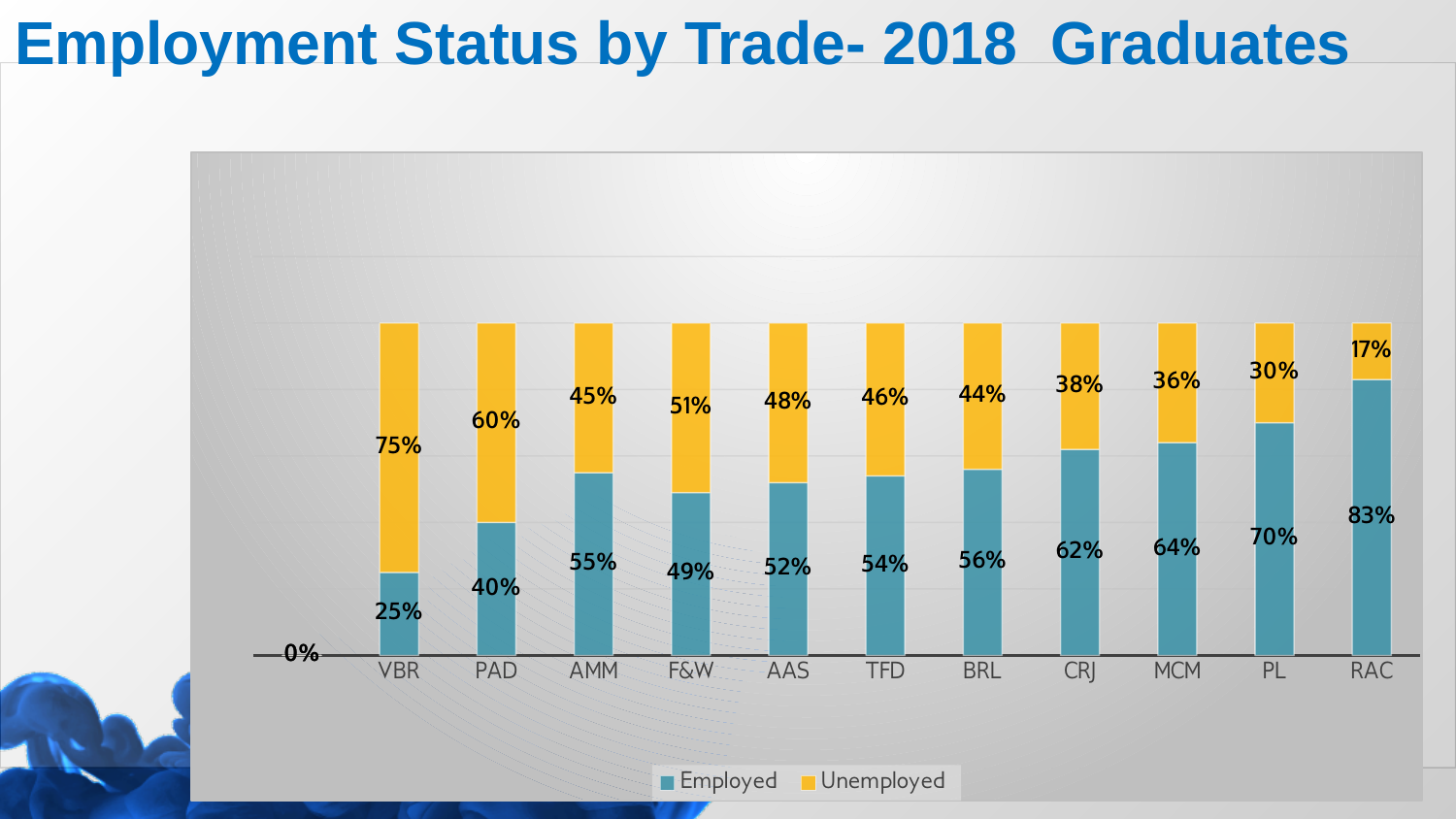

Employment Status by Trade- 2018  Graduates

### Chart

| Category |  |  |
|---|---|---|
|  | 0.0 | 0.0 |
| VBR | 0.25 | 0.75 |
| PAD | 0.4 | 0.6 |
| AMM | 0.55 | 0.45 |
| F&W | 0.49 | 0.51 |
| AAS | 0.52 | 0.48 |
| TFD | 0.54 | 0.46 |
| BRL | 0.56 | 0.44 |
| CRJ | 0.62 | 0.38 |
| MCM | 0.64 | 0.36 |
| PL | 0.7 | 0.3 |
| RAC | 0.83 | 0.17 |